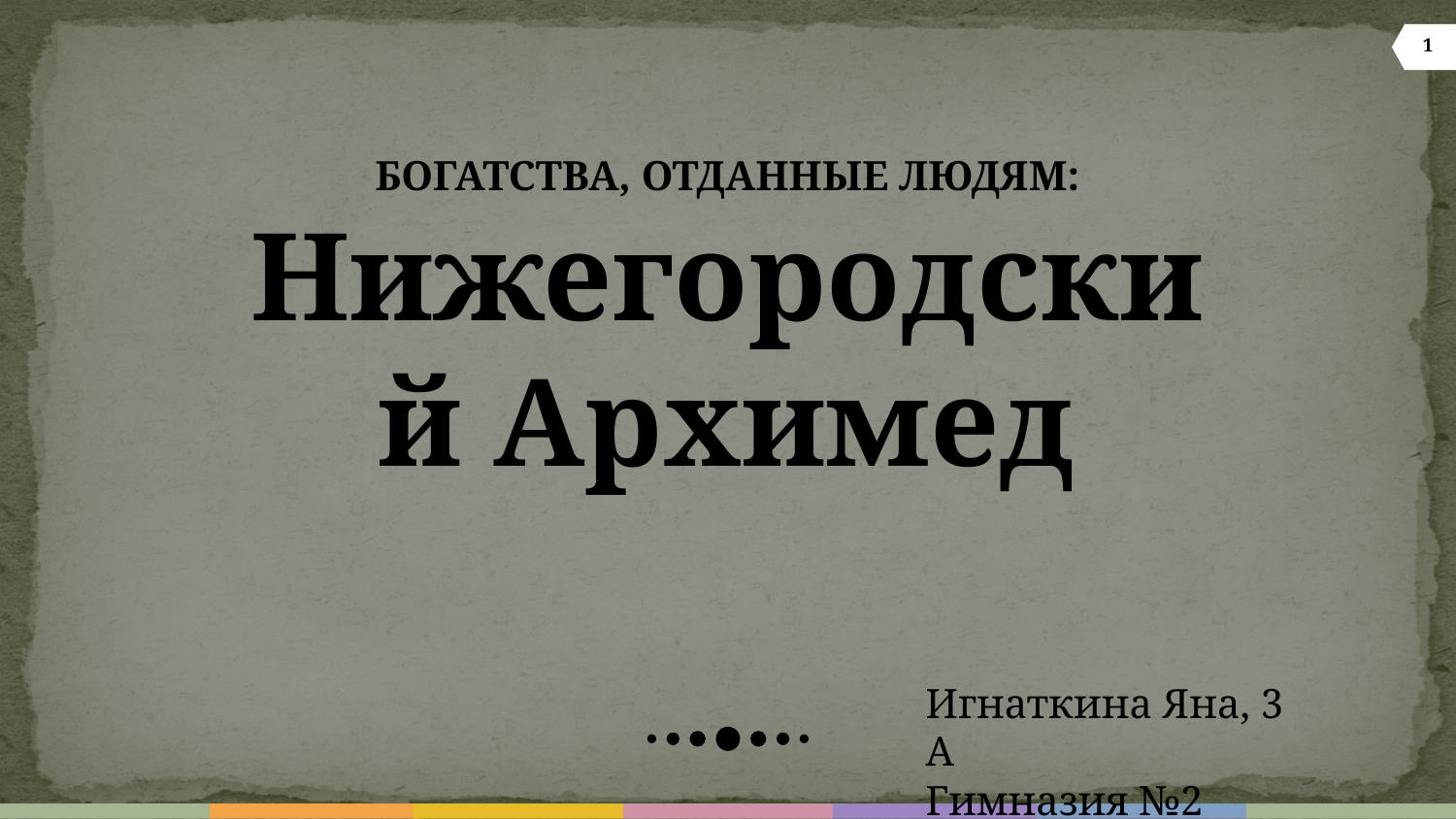

1
БОГАТСТВА, ОТДАННЫЕ ЛЮДЯМ:
Нижегородский Архимед
Игнаткина Яна, 3 А
Гимназия №2